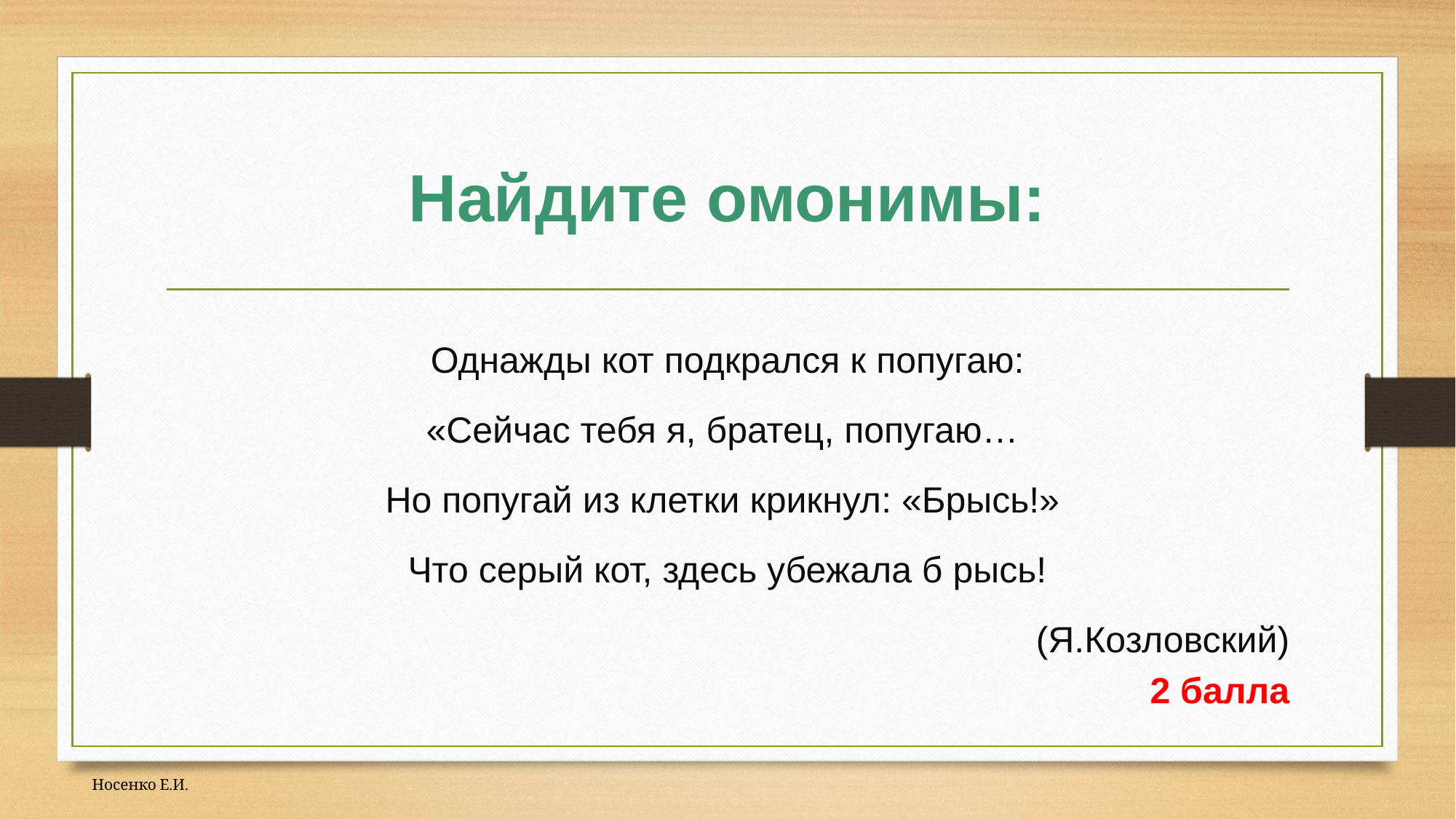

# Найдите омонимы:
Однажды кот подкрался к попугаю:
«Сейчас тебя я, братец, попугаю…
Но попугай из клетки крикнул: «Брысь!»
Что серый кот, здесь убежала б рысь!
 (Я.Козловский)
2 балла

Носенко Е.И.